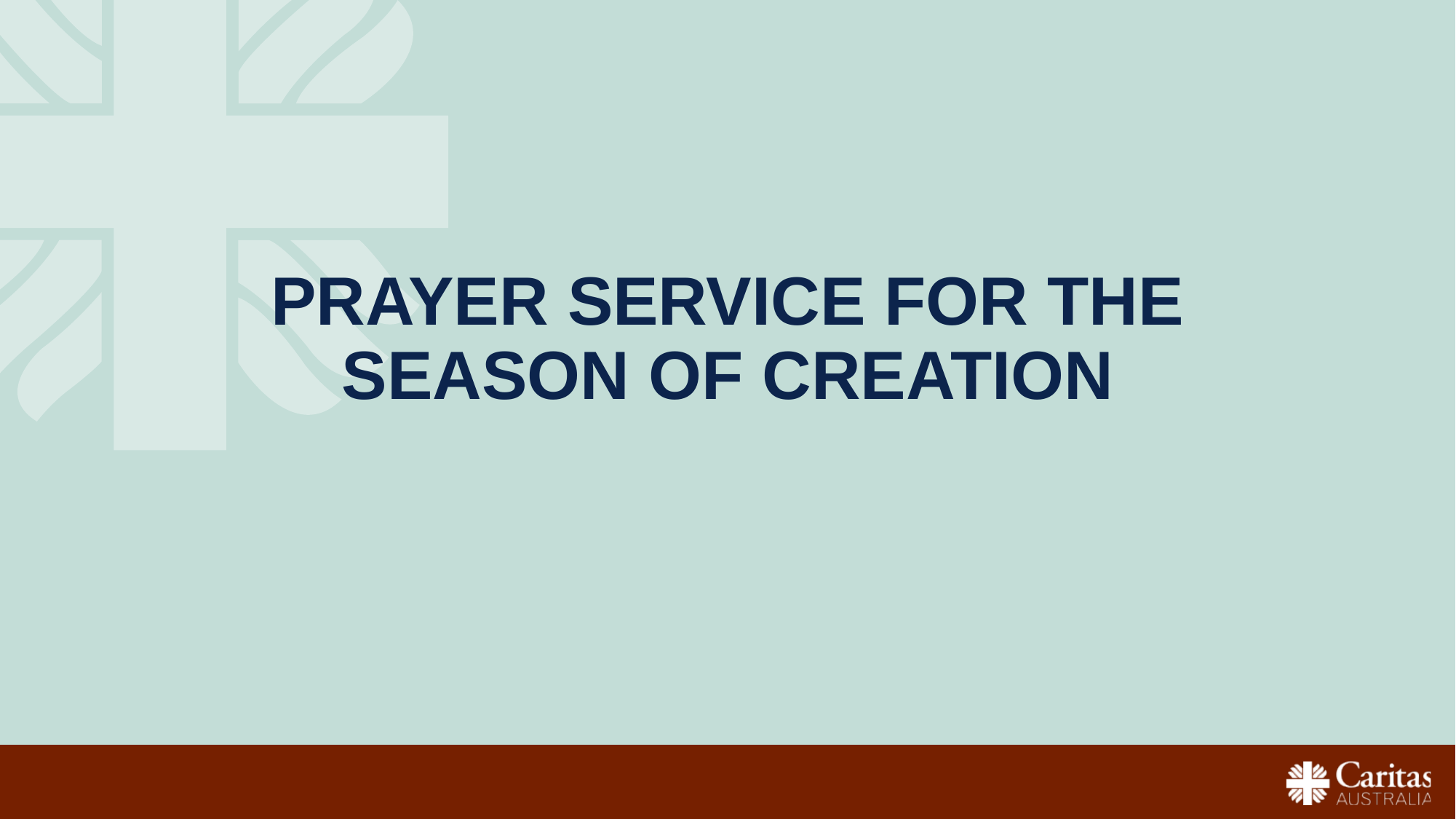

# PRAYER SERVICE FOR THE SEASON OF CREATION